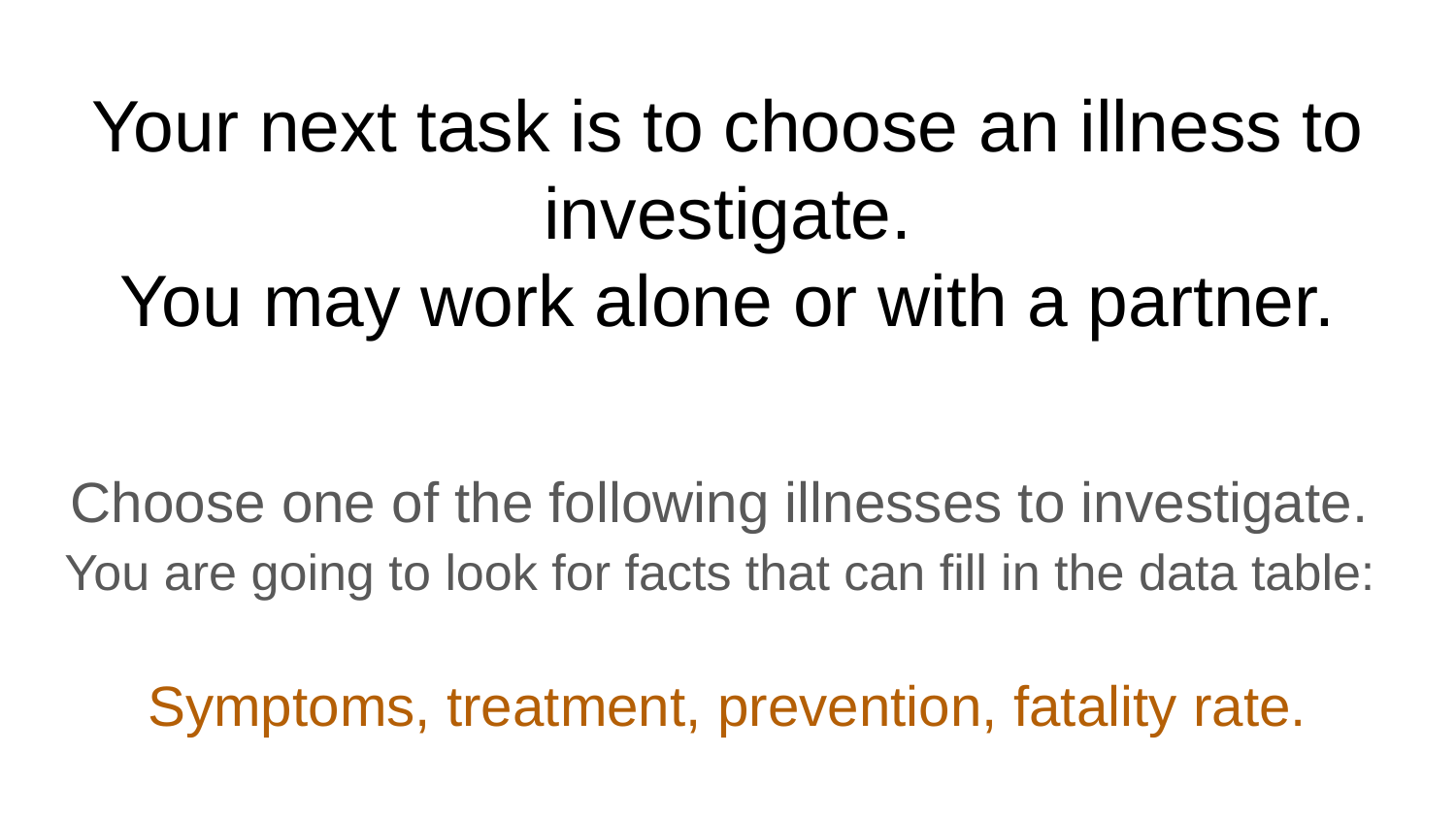

# Your next task is to choose an illness to investigate.
You may work alone or with a partner.
Choose one of the following illnesses to investigate.  You are going to look for facts that can fill in the data table:

Symptoms, treatment, prevention, fatality rate.